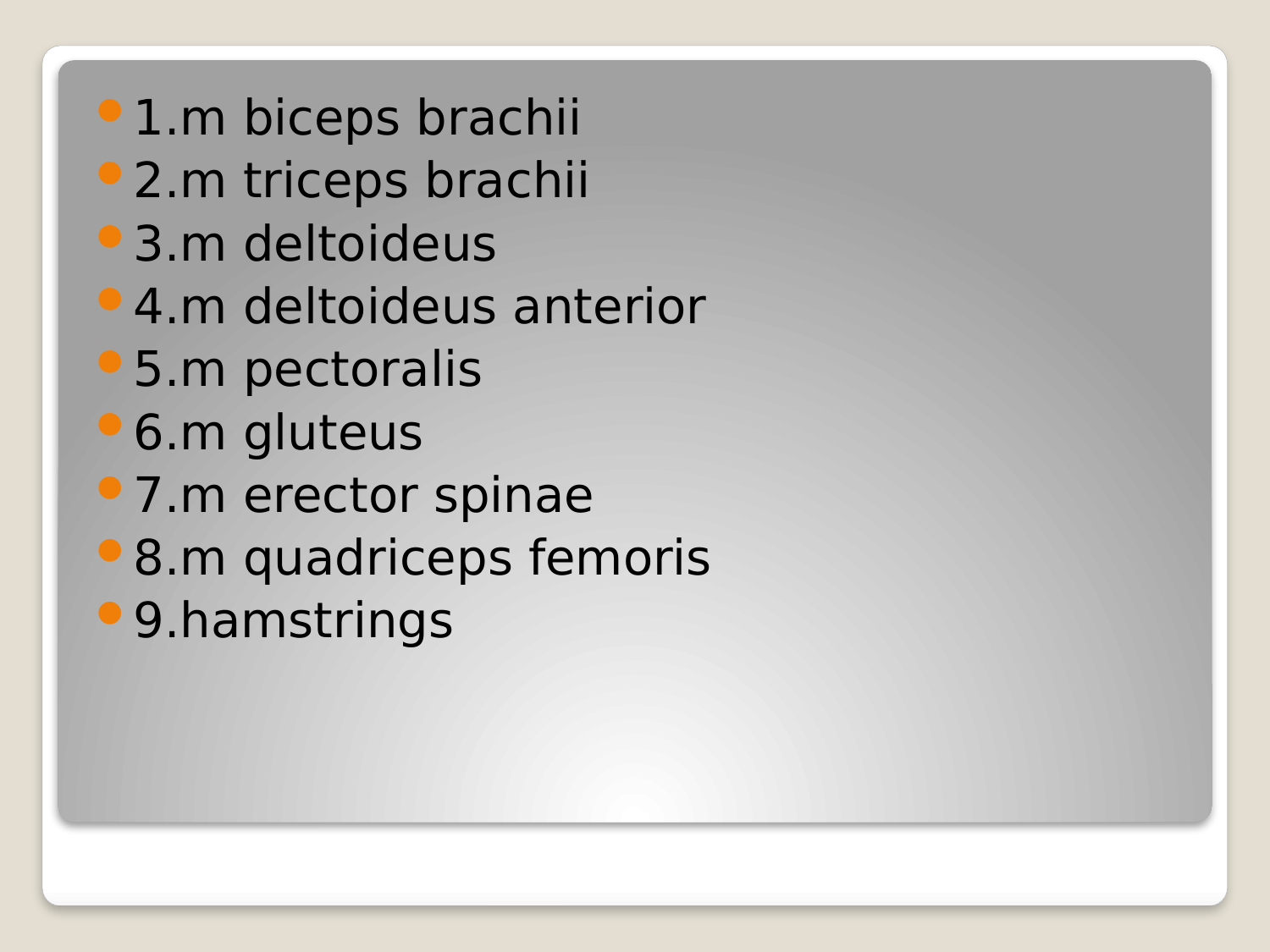

1.m biceps brachii
2.m triceps brachii
3.m deltoideus
4.m deltoideus anterior
5.m pectoralis
6.m gluteus
7.m erector spinae
8.m quadriceps femoris
9.hamstrings
#